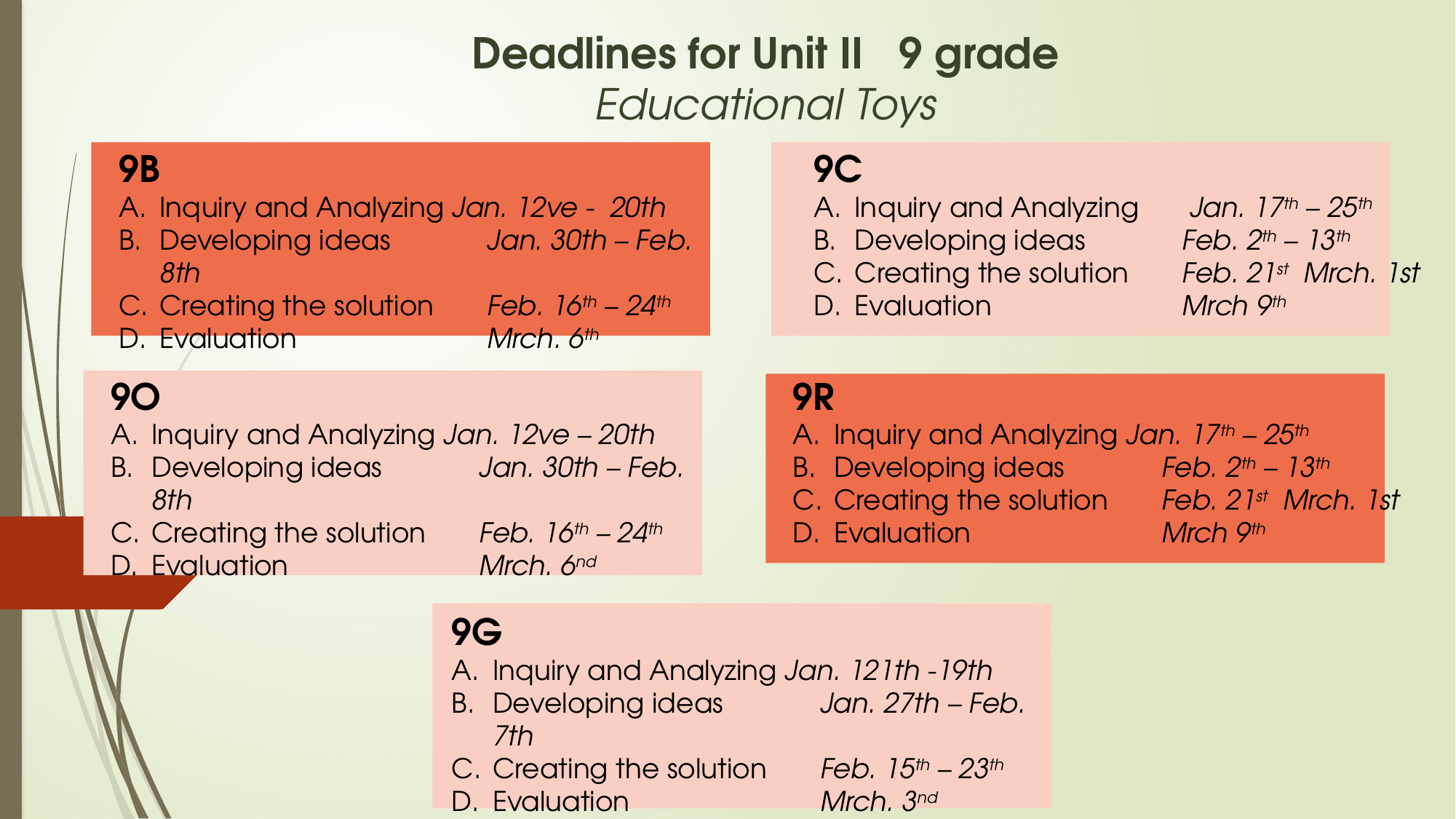

Deadlines for Unit II   9 grade
Educational Toys
9B
Inquiry and Analyzing Jan. 12ve -  20th
Developing ideas	Jan. 30th – Feb. 8th
Creating the solution	Feb. 16th – 24th
Evaluation		Mrch. 6th

9C
Inquiry and Analyzing	 Jan. 17th – 25th
Developing ideas	Feb. 2th – 13th
Creating the solution	Feb. 21st  Mrch. 1st
Evaluation		Mrch 9th

9O
Inquiry and Analyzing Jan. 12ve – 20th
Developing ideas	Jan. 30th – Feb. 8th
Creating the solution	Feb. 16th – 24th
Evaluation		Mrch. 6nd

9R
Inquiry and Analyzing Jan. 17th – 25th
Developing ideas	Feb. 2th – 13th
Creating the solution	Feb. 21st  Mrch. 1st
Evaluation		Mrch 9th

9G
Inquiry and Analyzing Jan. 121th -19th
Developing ideas	Jan. 27th – Feb. 7th
Creating the solution	Feb. 15th – 23th
Evaluation		Mrch. 3nd